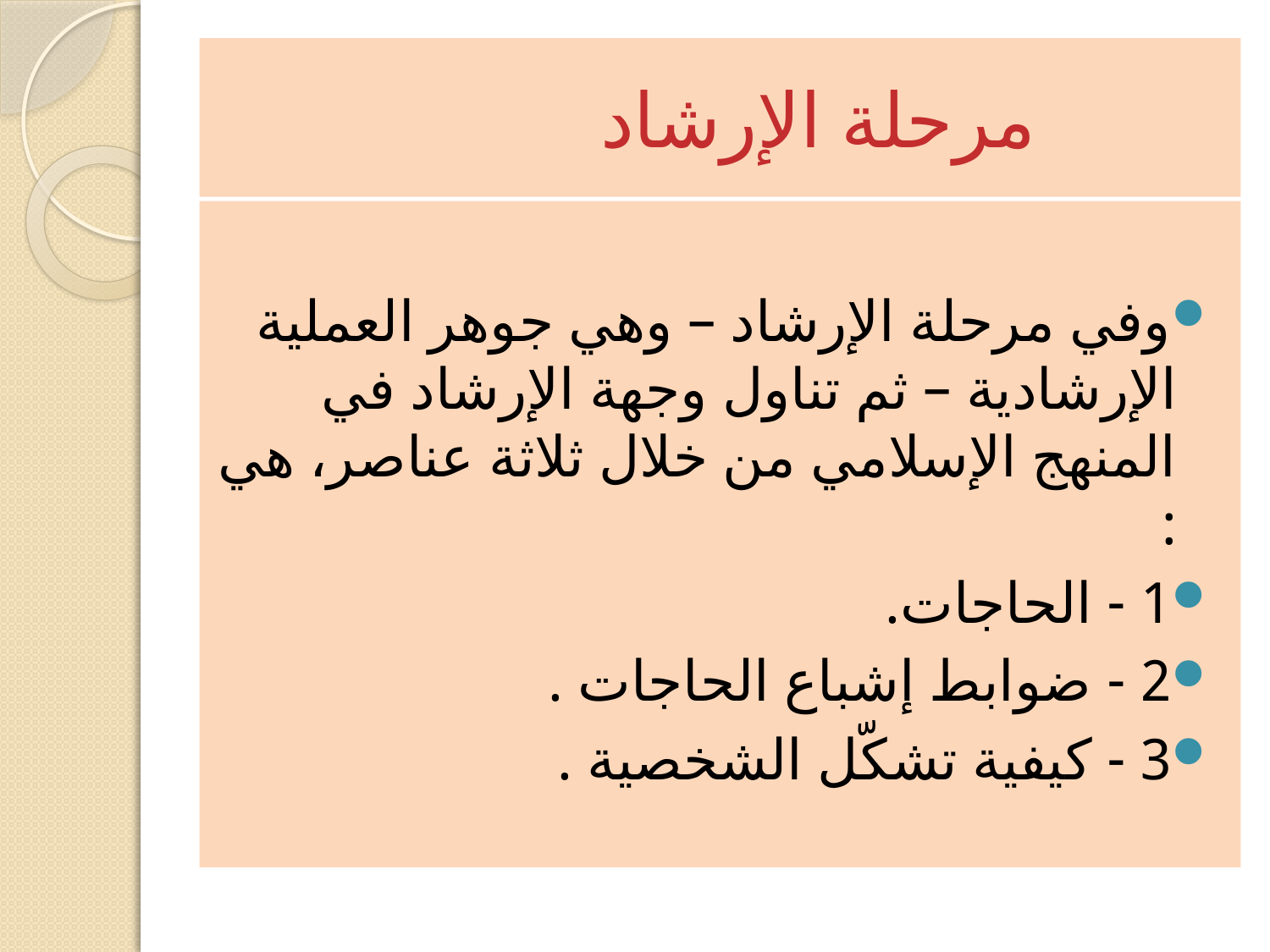

# مرحلة الإرشاد

وفي مرحلة الإرشاد – وهي جوهر العملية الإرشادية – ثم تناول وجهة الإرشاد في المنهج الإسلامي من خلال ثلاثة عناصر، هي :
1 - الحاجات.
2 - ضوابط إشباع الحاجات .
3 - كيفية تشكّل الشخصية .